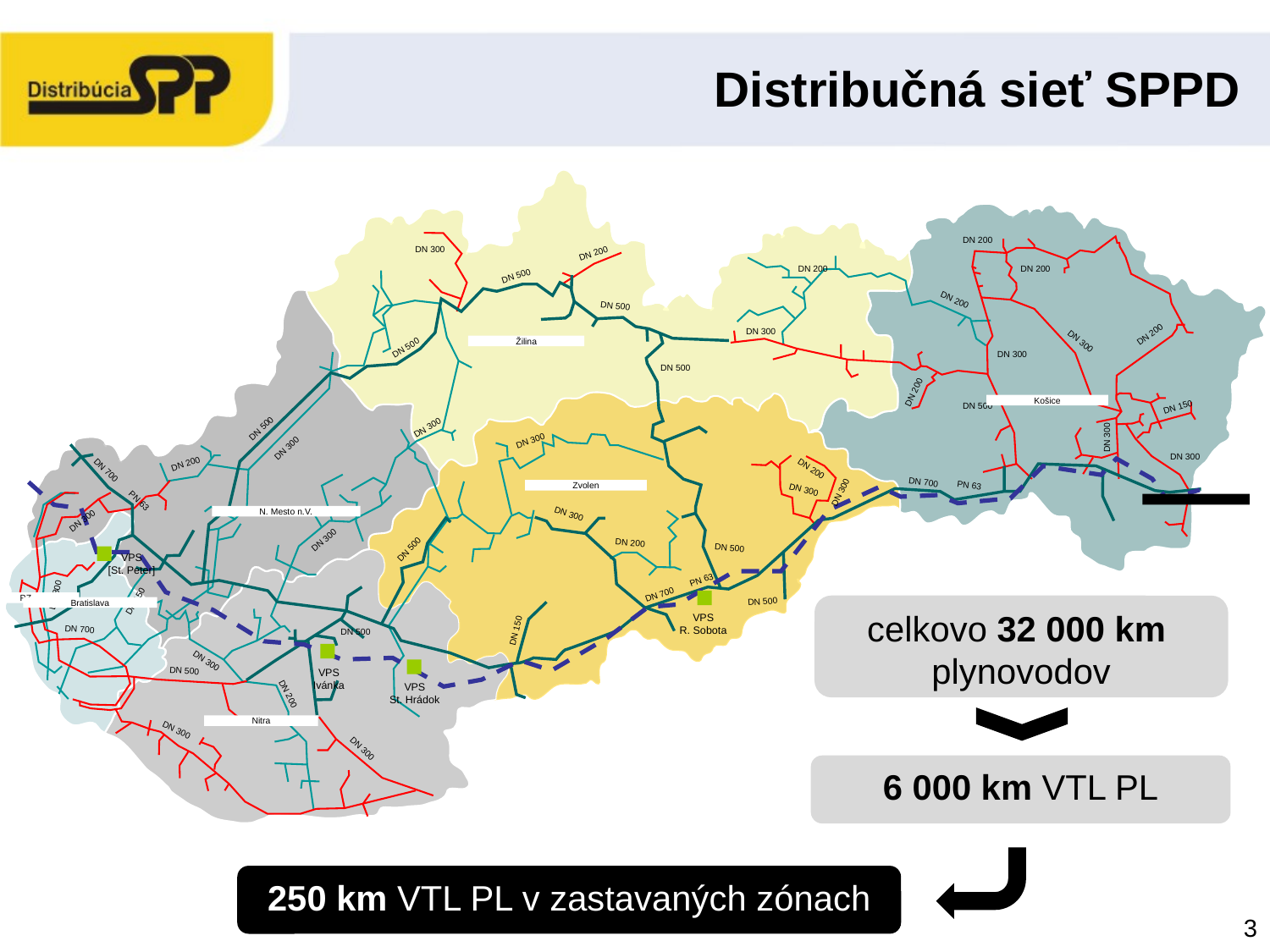

Distribučná sieť SPPD

DN 200

DN 300
DN 200

DN 200
DN 200
DN 500

DN 200
DN 500
DN 300
DN 200
Žilina
DN 300
DN 500
DN 300
DN 500
DN 200
Košice
DN 500
DN 150
DN 300
DN 500
DN 300
DN 300
DN 300
DN 300
DN 200

DN 200
DN 700
DN 700
PN 63
Zvolen
DN 300
DN 300
KS
PN 63
N. Mesto n.V.
DN 300
DN 300
DN 300
DN 200
DN 500
DN 500
VPS
[St. Peter]

PN 63
DN 700
DN 300
PZ
DN 150
DN 500
Bratislava
VPS
R. Sobota
DN 700
DN 150
DN 500
DN 300
VPS
Ivánka
DN 500
VPS
St. Hrádok
DN 200
Nitra
DN 300

DN 300
celkovo 32 000 km
plynovodov

6 000 km VTL PL

250 km VTL PL v zastavaných zónach
3